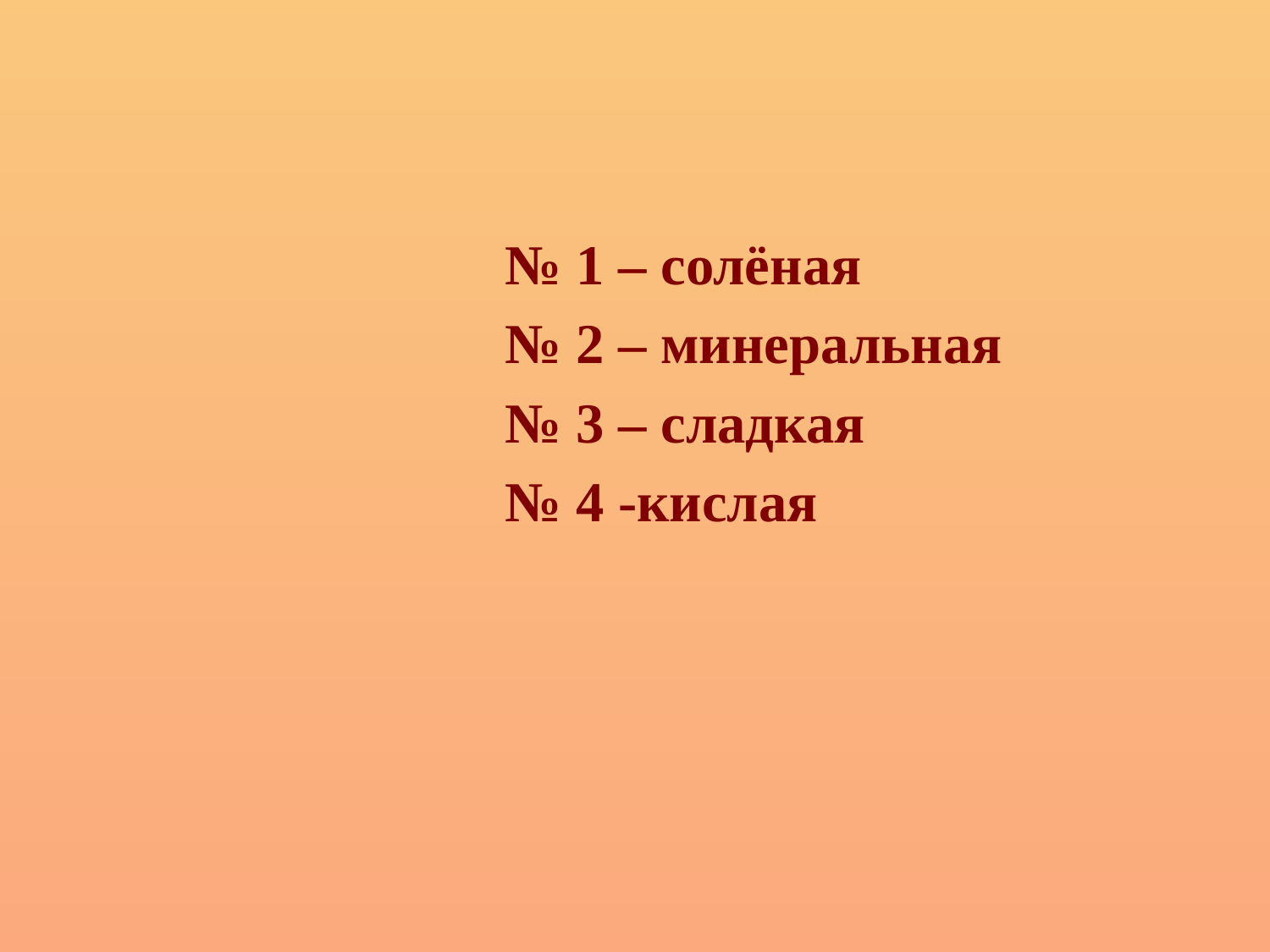

#
				№ 1 – солёная
				№ 2 – минеральная
				№ 3 – сладкая
				№ 4 -кислая